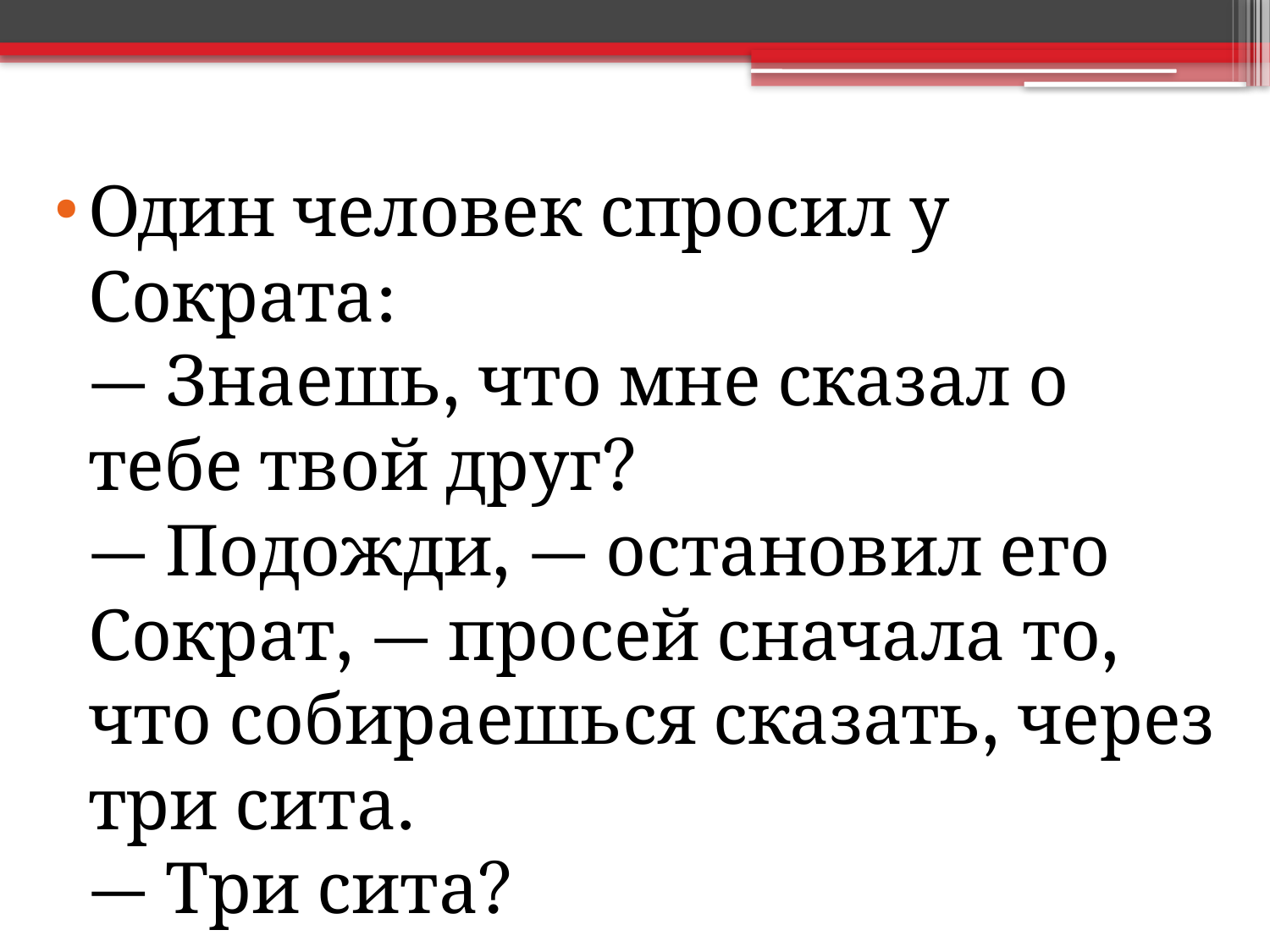

Один человек спросил у Сократа:
— Знаешь, что мне сказал о тебе твой друг?
— Подожди, — остановил его Сократ, — просей сначала то, что собираешься сказать, через три сита.
— Три сита?